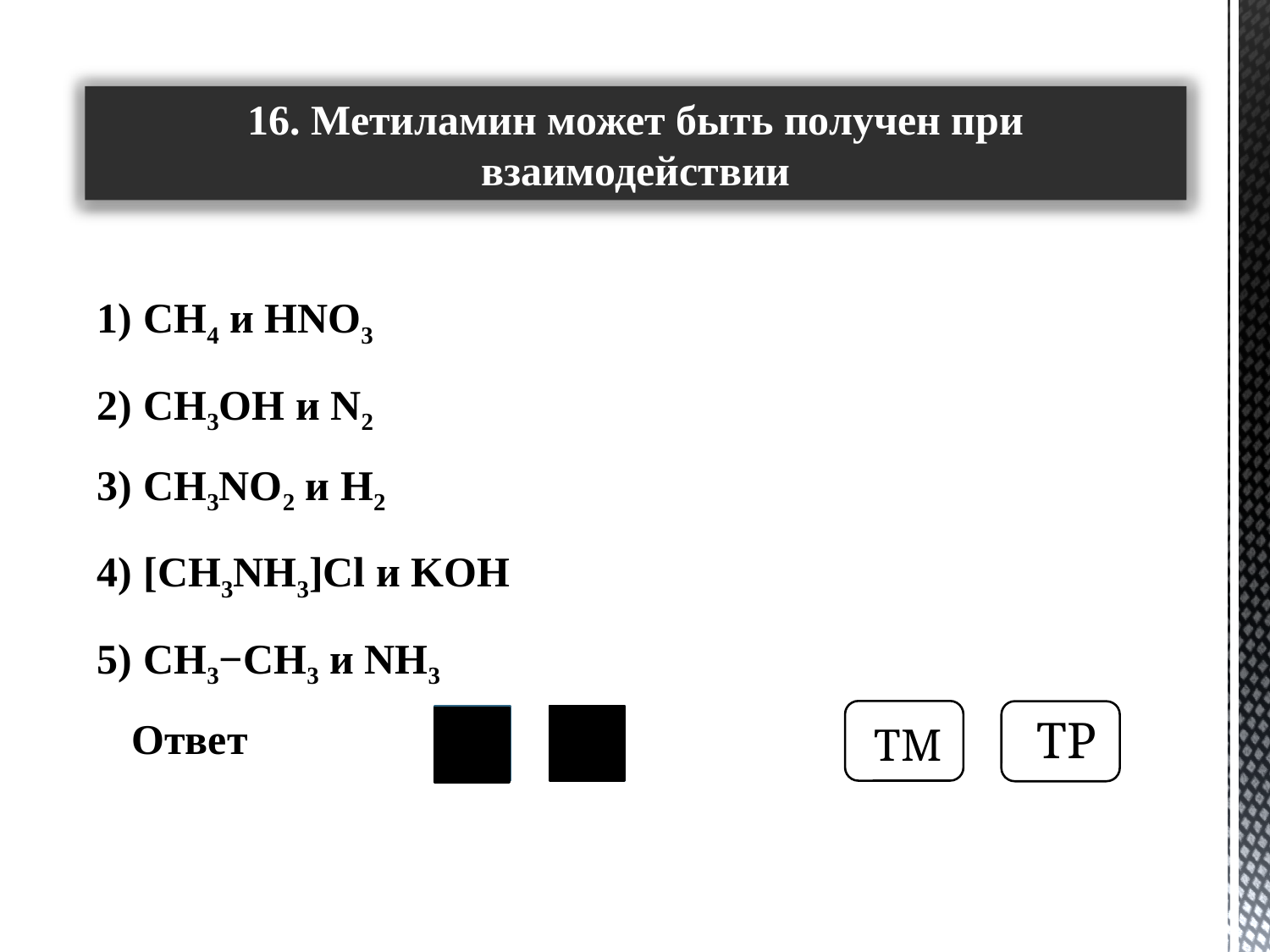

16. Метиламин может быть получен при взаимодействии
1) CH4 и HNO3

2) CH3OH и N2
3) CH3NO2 и H2
4) [CH3NH3]Cl и KOH
5) CH3−CH3 и NH3
ТМ
ТР
   Ответ
3

4